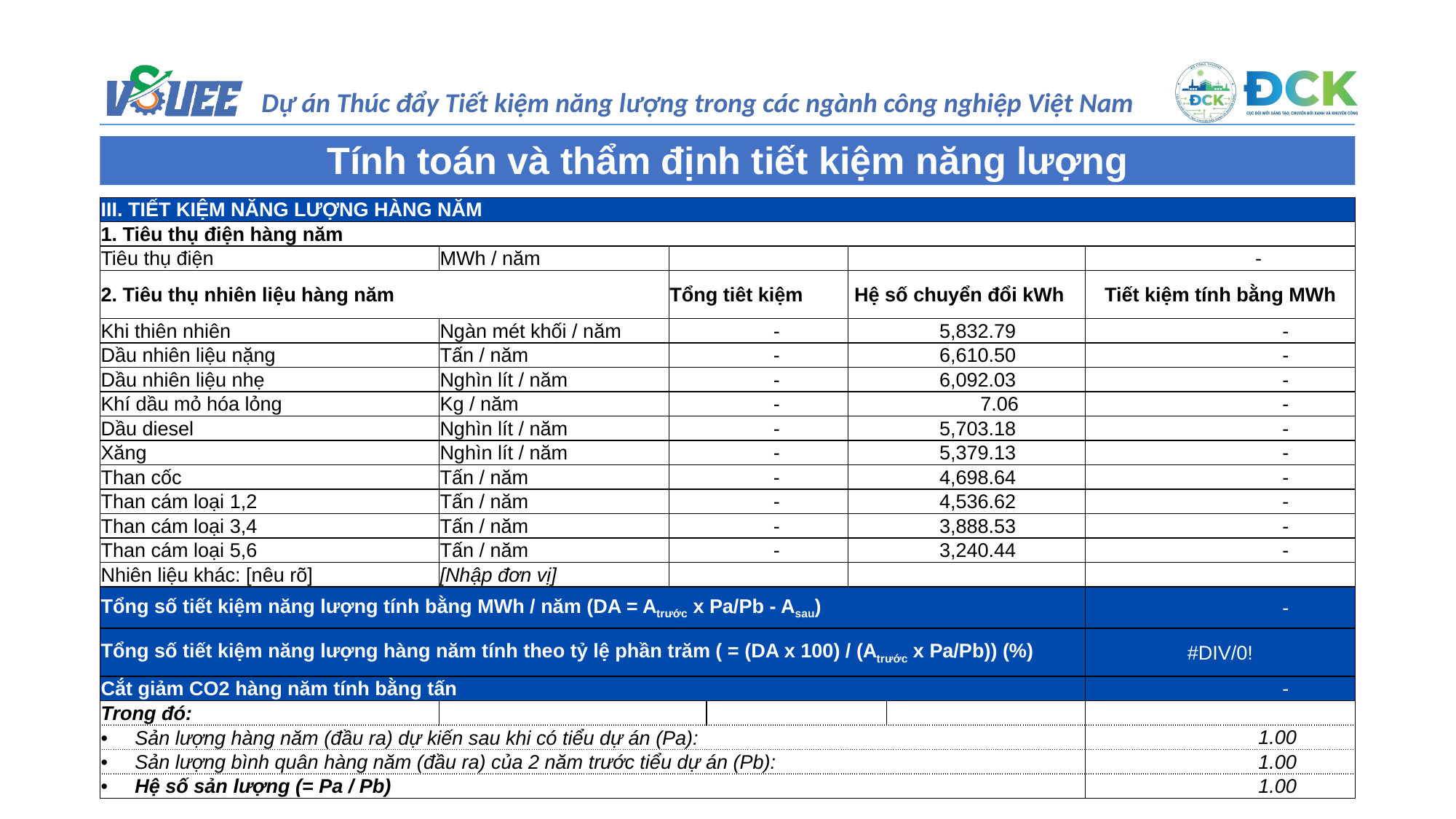

Tính toán và thẩm định tiết kiệm năng lượng
| III. TIẾT KIỆM NĂNG LƯỢNG HÀNG NĂM |  |  |  |  |  |  |
| --- | --- | --- | --- | --- | --- | --- |
| 1. Tiêu thụ điện hàng năm |  |  |  |  |  |  |
| Tiêu thụ điện | MWh / năm |  |  |  |  | - |
| 2. Tiêu thụ nhiên liệu hàng năm |  | Tổng tiêt kiệm |  | Hệ số chuyển đổi kWh |  | Tiết kiệm tính bằng MWh |
| Khi thiên nhiên | Ngàn mét khối / năm | - |  | 5,832.79 |  | - |
| Dầu nhiên liệu nặng | Tấn / năm | - |  | 6,610.50 |  | - |
| Dầu nhiên liệu nhẹ | Nghìn lít / năm | - |  | 6,092.03 |  | - |
| Khí dầu mỏ hóa lỏng | Kg / năm | - |  | 7.06 |  | - |
| Dầu diesel | Nghìn lít / năm | - |  | 5,703.18 |  | - |
| Xăng | Nghìn lít / năm | - |  | 5,379.13 |  | - |
| Than cốc | Tấn / năm | - |  | 4,698.64 |  | - |
| Than cám loại 1,2 | Tấn / năm | - |  | 4,536.62 |  | - |
| Than cám loại 3,4 | Tấn / năm | - |  | 3,888.53 |  | - |
| Than cám loại 5,6 | Tấn / năm | - |  | 3,240.44 |  | - |
| Nhiên liệu khác: [nêu rõ] | [Nhập đơn vị] |  |  |  |  |  |
| Tổng số tiết kiệm năng lượng tính bằng MWh / năm (DA = Atrước x Pa/Pb - Asau) |  |  |  |  |  | - |
| Tổng số tiết kiệm năng lượng hàng năm tính theo tỷ lệ phần trăm ( = (DA x 100) / (Atrước x Pa/Pb)) (%) |  |  |  |  |  | #DIV/0! |
| Cắt giảm CO2 hàng năm tính bằng tấn |  |  |  |  |  | - |
| Trong đó: |  |  |  |  |  |  |
| Sản lượng hàng năm (đầu ra) dự kiến sau khi có tiểu dự án (Pa): |  |  |  |  |  | 1.00 |
| Sản lượng bình quân hàng năm (đầu ra) của 2 năm trước tiểu dự án (Pb): |  |  |  |  |  | 1.00 |
| Hệ số sản lượng (= Pa / Pb) |  |  |  |  |  | 1.00 |